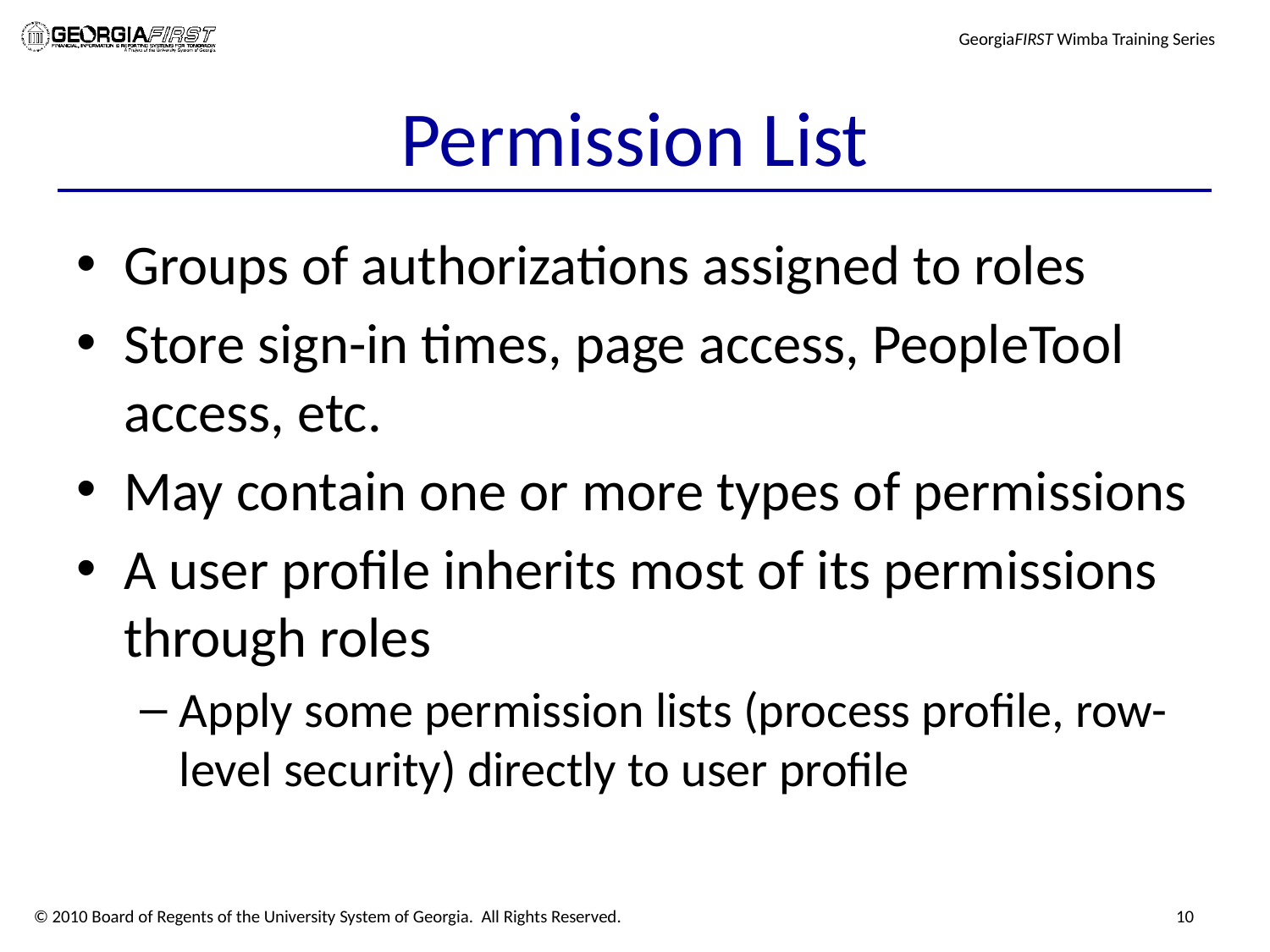

# Permission List
Groups of authorizations assigned to roles
Store sign-in times, page access, PeopleTool access, etc.
May contain one or more types of permissions
A user profile inherits most of its permissions through roles
Apply some permission lists (process profile, row-level security) directly to user profile